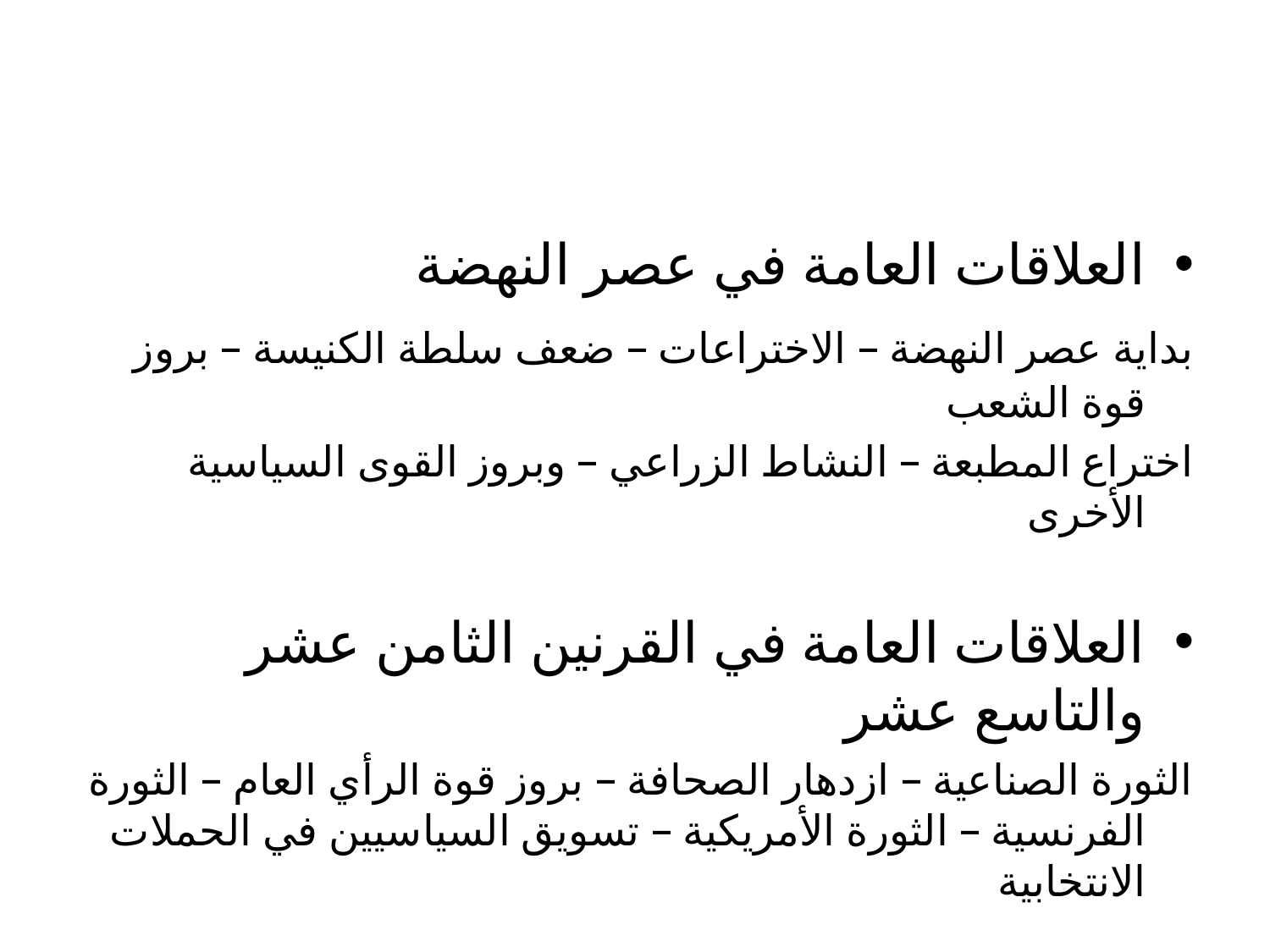

#
العلاقات العامة في عصر النهضة
	بداية عصر النهضة – الاختراعات – ضعف سلطة الكنيسة – بروز قوة الشعب
	اختراع المطبعة – النشاط الزراعي – وبروز القوى السياسية الأخرى

العلاقات العامة في القرنين الثامن عشر والتاسع عشر
	الثورة الصناعية – ازدهار الصحافة – بروز قوة الرأي العام – الثورة الفرنسية – الثورة الأمريكية – تسويق السياسيين في الحملات الانتخابية